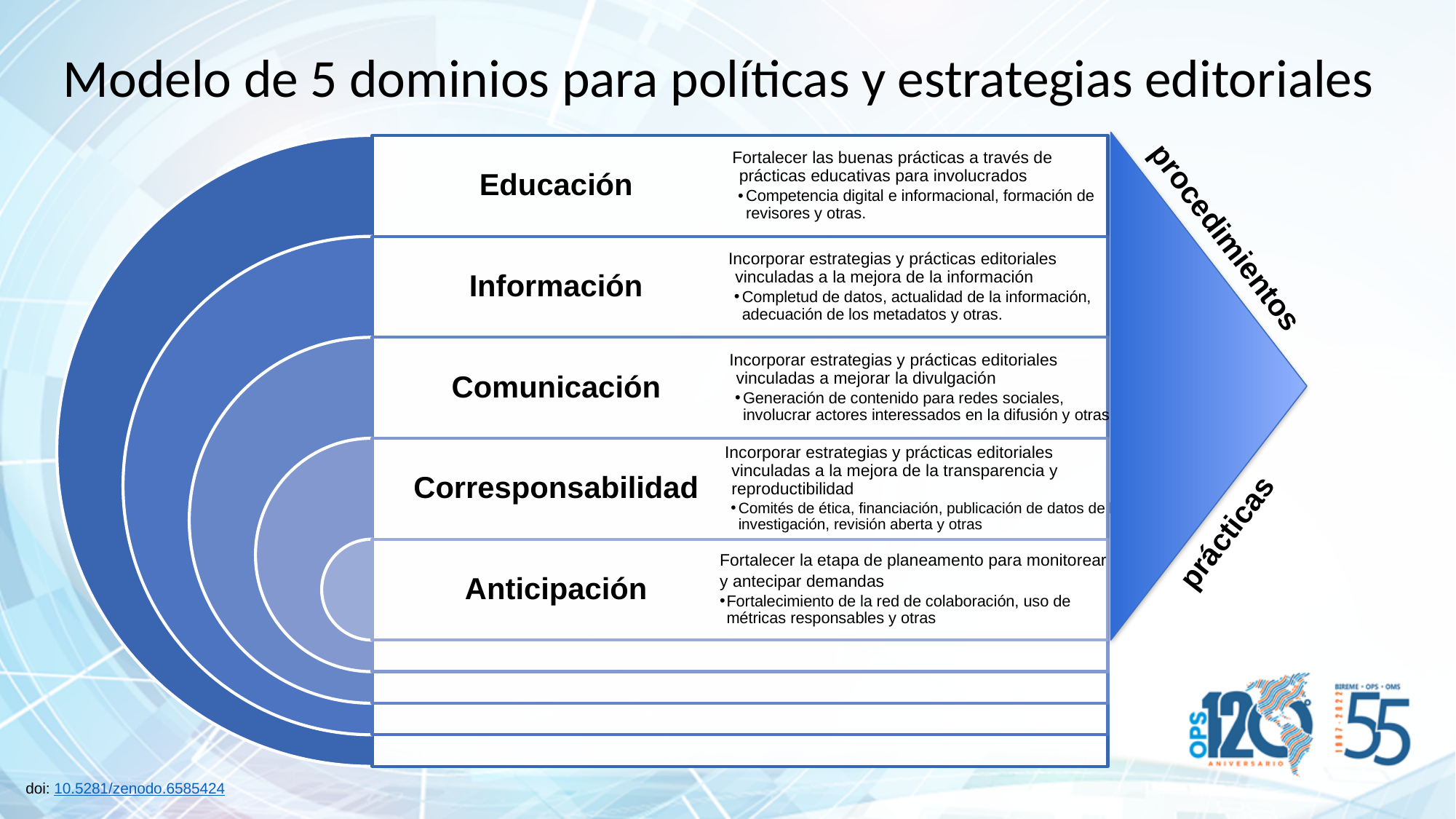

# Modelo de 5 dominios para políticas y estrategias editoriales

Educación

Fortalecer las buenas prácticas a través de prácticas educativas para involucrados
Competencia digital e informacional, formación de revisores y otras.

Información

Incorporar estrategias y prácticas editoriales vinculadas a la mejora de la información
Completud de datos, actualidad de la información, adecuación de los metadatos y otras.

Comunicación

Incorporar estrategias y prácticas editoriales vinculadas a mejorar la divulgación
Generación de contenido para redes sociales, involucrar actores interessados en la difusión y otras

Corresponsabilidad

Incorporar estrategias y prácticas editoriales vinculadas a la mejora de la transparencia y reproductibilidad
Comités de ética, financiación, publicación de datos de la investigación, revisión aberta y otras

Anticipación

Fortalecer la etapa de planeamento para monitorear
y antecipar demandas
Fortalecimiento de la red de colaboración, uso de métricas responsables y otras
procedimientos

prácticas
doi: 10.5281/zenodo.6585424